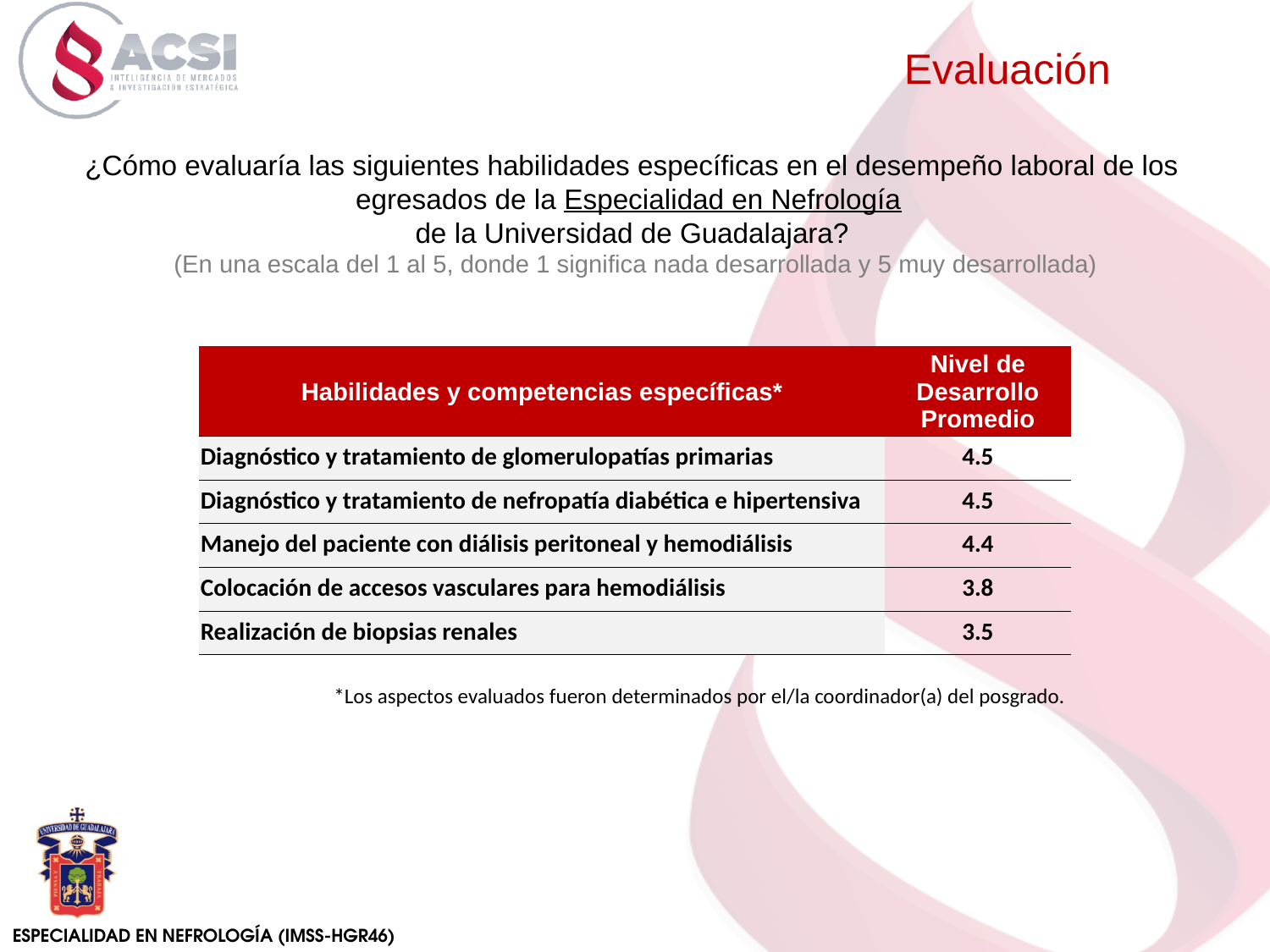

Evaluación
¿Cómo evaluaría las siguientes habilidades específicas en el desempeño laboral de los egresados de la Especialidad en Nefrología
de la Universidad de Guadalajara?
 (En una escala del 1 al 5, donde 1 significa nada desarrollada y 5 muy desarrollada)
| Habilidades y competencias específicas\* | Nivel de Desarrollo Promedio |
| --- | --- |
| Diagnóstico y tratamiento de glomerulopatías primarias | 4.5 |
| Diagnóstico y tratamiento de nefropatía diabética e hipertensiva | 4.5 |
| Manejo del paciente con diálisis peritoneal y hemodiálisis | 4.4 |
| Colocación de accesos vasculares para hemodiálisis | 3.8 |
| Realización de biopsias renales | 3.5 |
*Los aspectos evaluados fueron determinados por el/la coordinador(a) del posgrado.